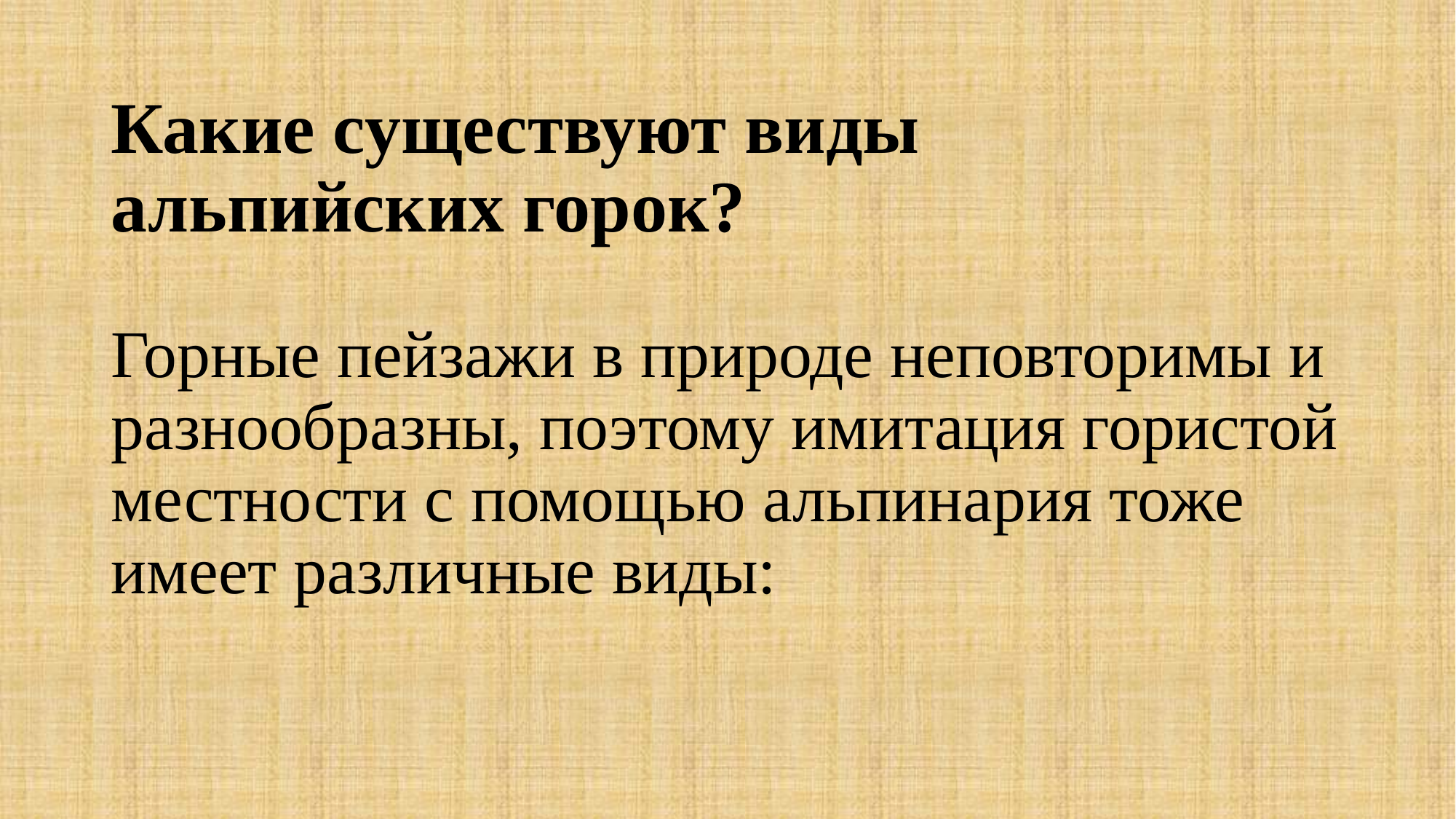

# Какие существуют виды                 альпийских горок? Горные пейзажи в природе неповторимы и разнообразны, поэтому имитация гористой местности с помощью альпинария тоже имеет различные виды: